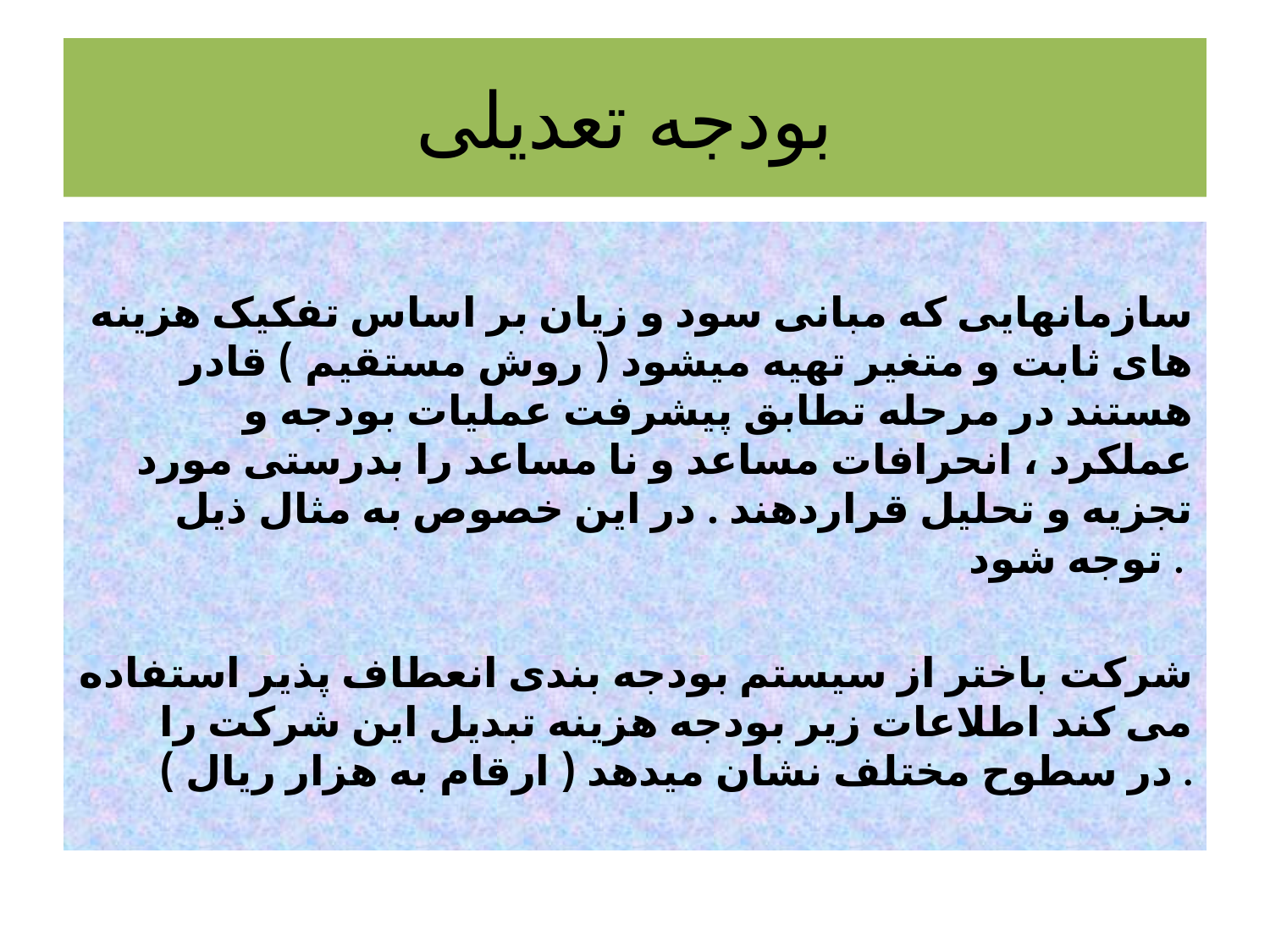

# بودجه تعدیلی

 سازمانهایی که مبانی سود و زیان بر اساس تفکیک هزینه های ثابت و متغیر تهیه میشود ( روش مستقیم ) قادر هستند در مرحله تطابق پیشرفت عملیات بودجه و عملکرد ، انحرافات مساعد و نا مساعد را بدرستی مورد تجزیه و تحلیل قراردهند . در این خصوص به مثال ذیل توجه شود .

شرکت باختر از سیستم بودجه بندی انعطاف پذیر استفاده می کند اطلاعات زیر بودجه هزینه تبدیل این شرکت را در سطوح مختلف نشان میدهد ( ارقام به هزار ریال ) .